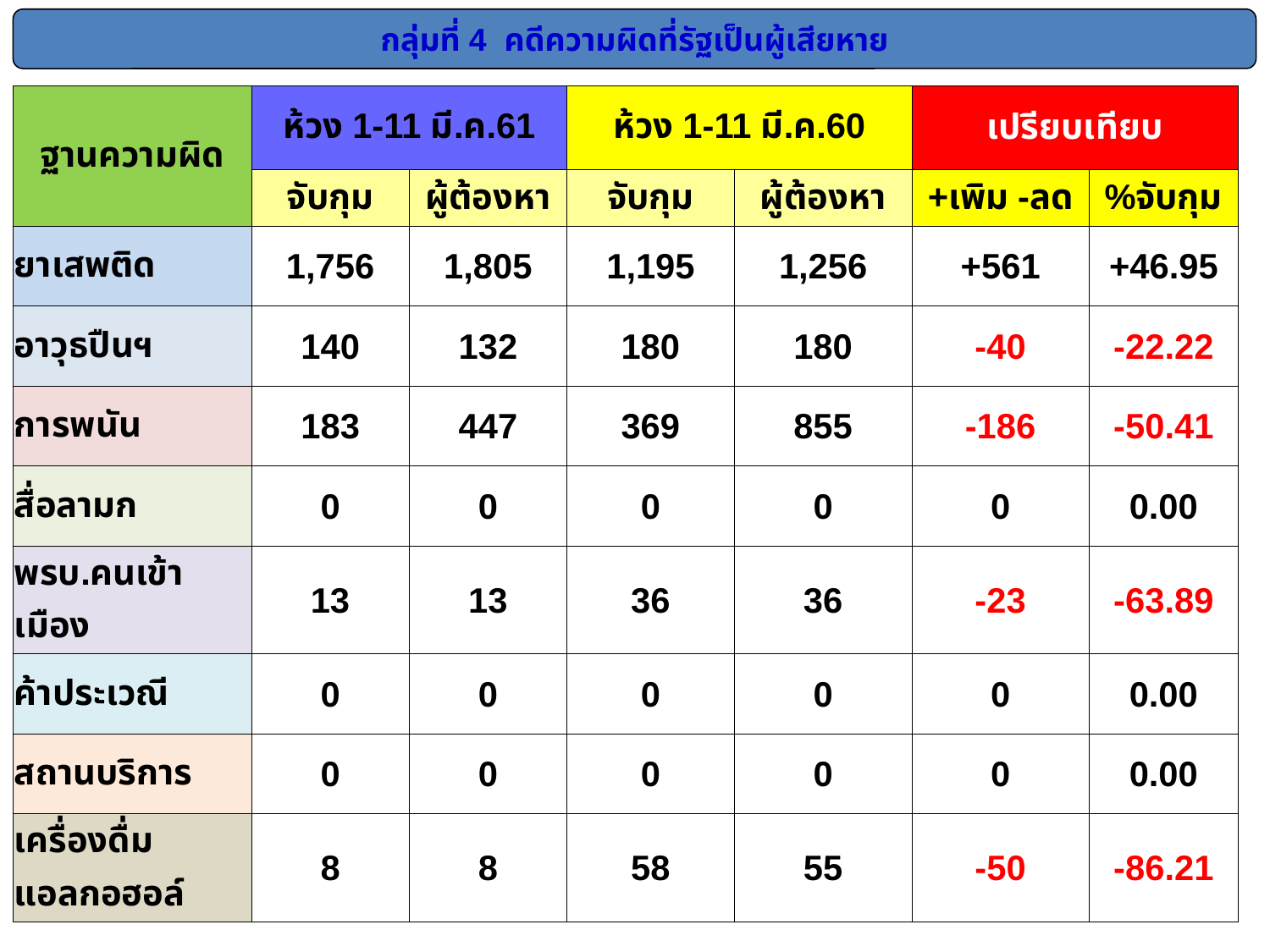

กลุ่มที่ 4  คดีความผิดที่รัฐเป็นผู้เสียหาย
| ฐานความผิด | ห้วง 1-11 มี.ค.61 |  | ห้วง 1-11 มี.ค.60 |  | เปรียบเทียบ |  |
| --- | --- | --- | --- | --- | --- | --- |
|  | จับกุม | ผู้ต้องหา | จับกุม | ผู้ต้องหา | +เพิม -ลด | %จับกุม |
| ยาเสพติด | 1,756 | 1,805 | 1,195 | 1,256 | +561 | +46.95 |
| อาวุธปืนฯ | 140 | 132 | 180 | 180 | -40 | -22.22 |
| การพนัน | 183 | 447 | 369 | 855 | -186 | -50.41 |
| สื่อลามก | 0 | 0 | 0 | 0 | 0 | 0.00 |
| พรบ.คนเข้าเมือง | 13 | 13 | 36 | 36 | -23 | -63.89 |
| ค้าประเวณี | 0 | 0 | 0 | 0 | 0 | 0.00 |
| สถานบริการ | 0 | 0 | 0 | 0 | 0 | 0.00 |
| เครื่องดื่มแอลกอฮอล์ | 8 | 8 | 58 | 55 | -50 | -86.21 |